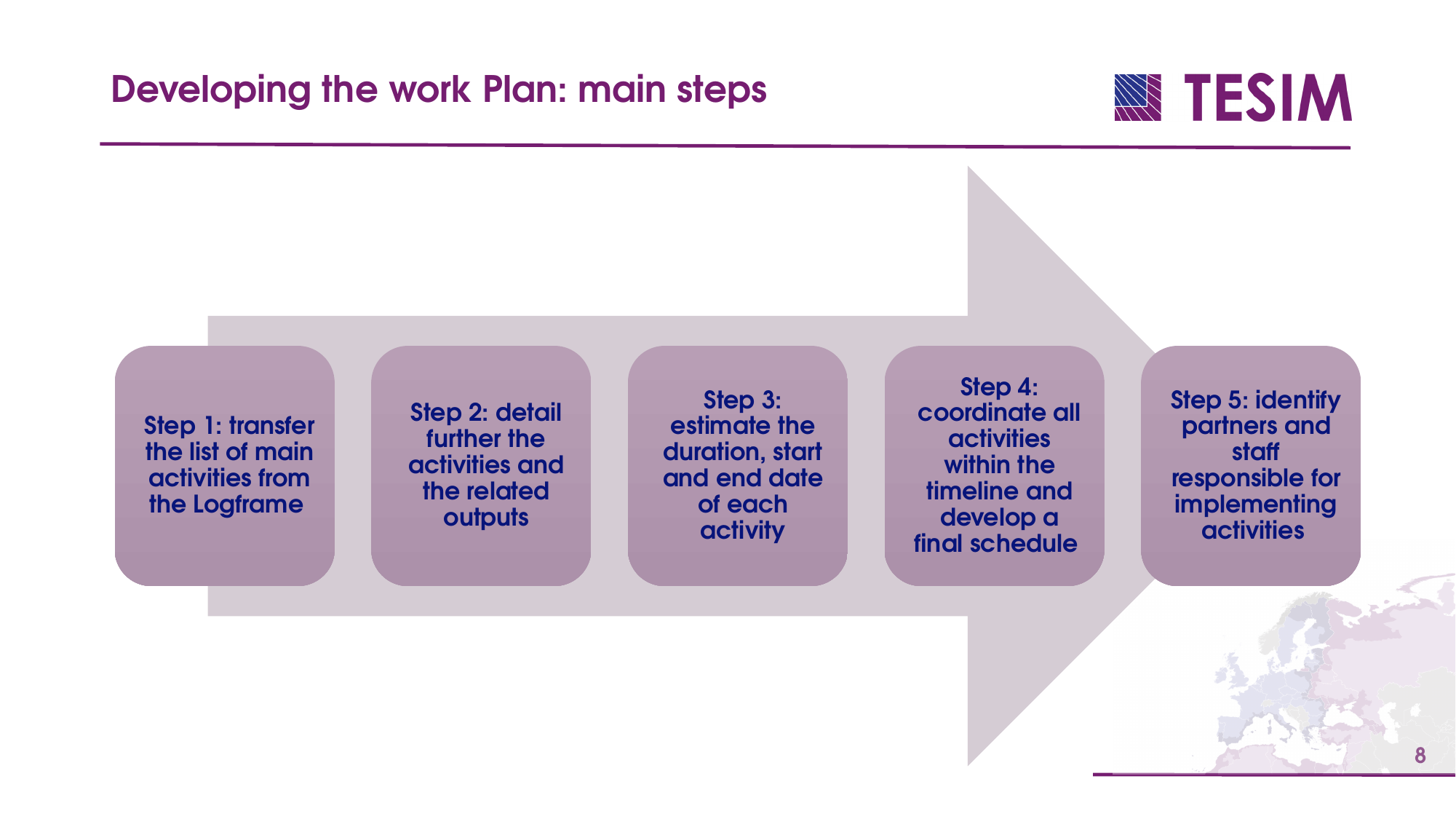

Developing the work Plan: main steps
Step 1: transfer the list of main activities from the Logframe
Step 2: detail further the activities and the related outputs
Step 3: estimate the duration, start and end date of each activity
Step 4: coordinate all activities within the timeline and develop a final schedule
Step 5: identify partners and staff responsible for implementing activities